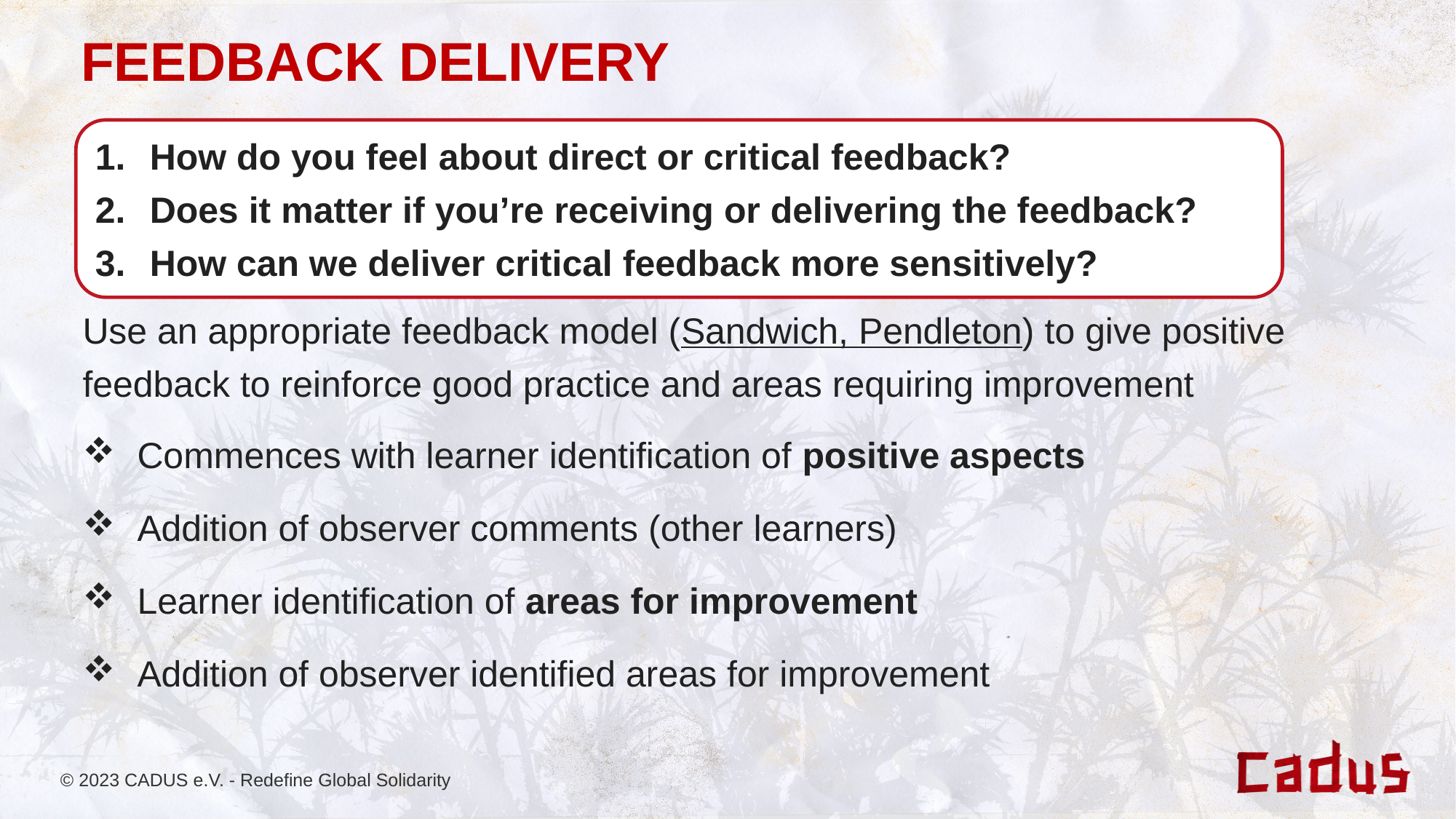

FEEDBACK DELIVERY
How do you feel about direct or critical feedback?
Does it matter if you’re receiving or delivering the feedback?
How can we deliver critical feedback more sensitively?
Use an appropriate feedback model (Sandwich, Pendleton) to give positive feedback to reinforce good practice and areas requiring improvement
Commences with learner identification of positive aspects
Addition of observer comments (other learners)
Learner identification of areas for improvement
Addition of observer identified areas for improvement